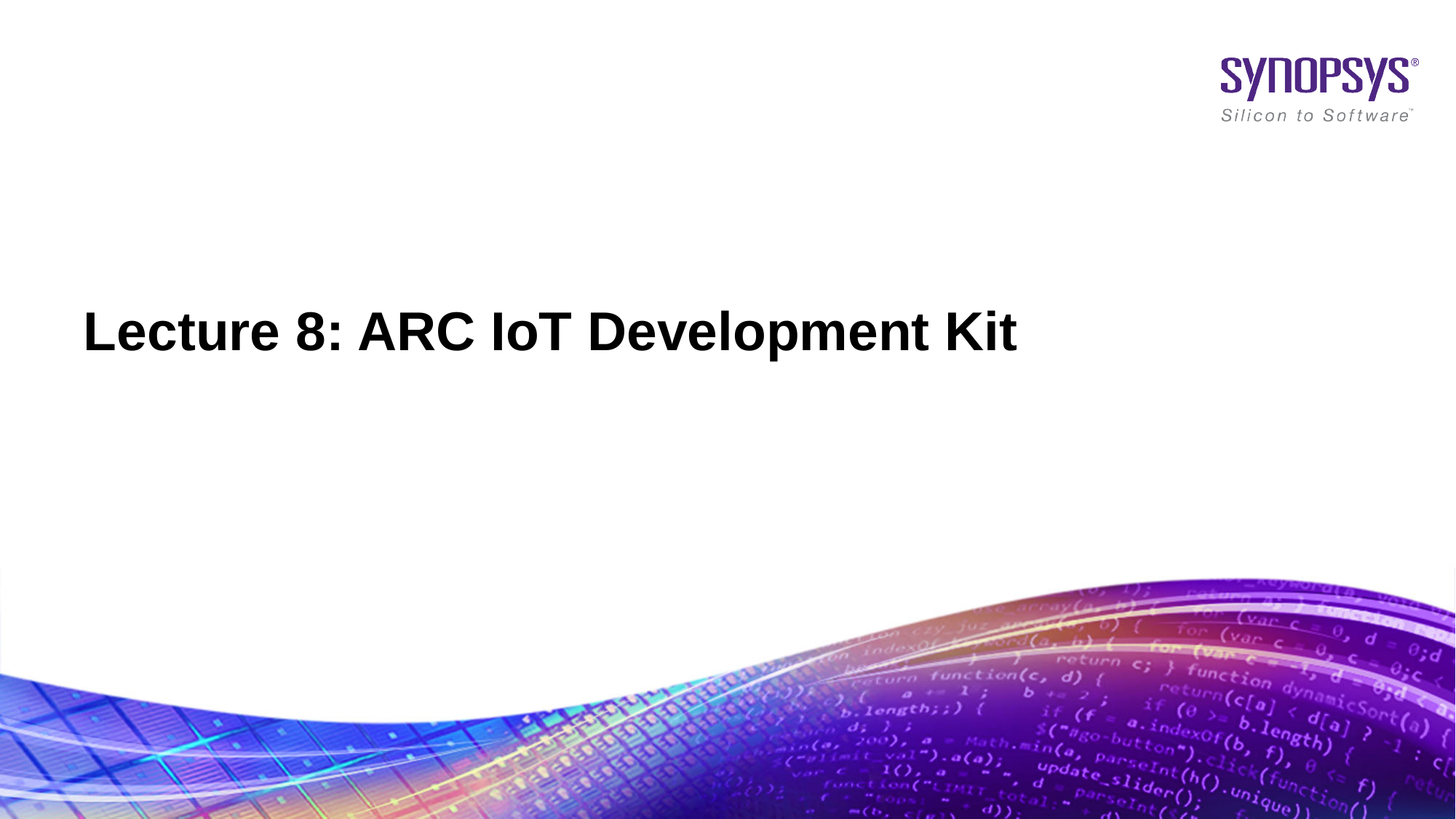

# Lecture 8: ARC IoT Development Kit